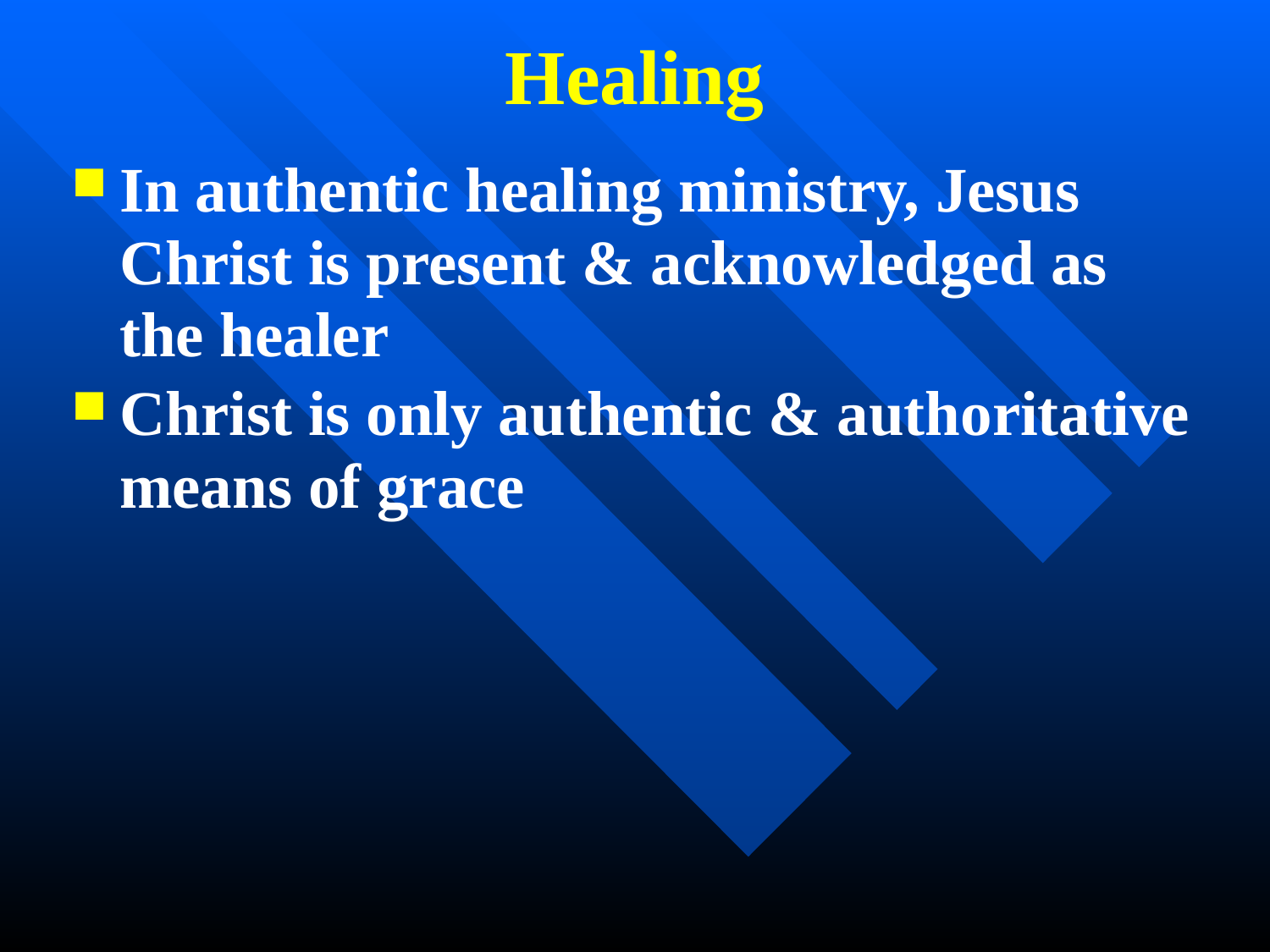

Healing
In authentic healing ministry, Jesus Christ is present & acknowledged as the healer
Christ is only authentic & authoritative means of grace